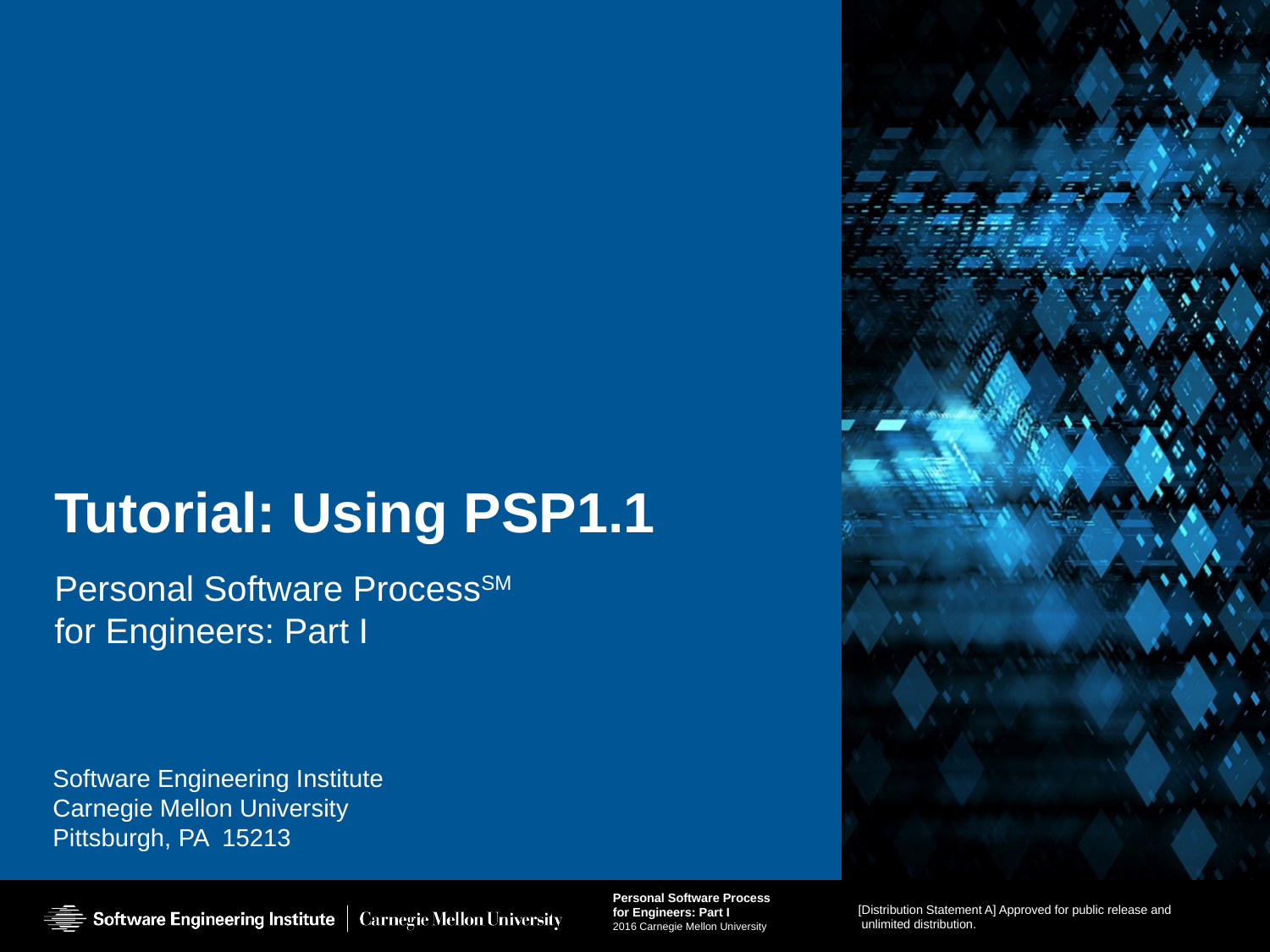

# Tutorial: Using PSP1.1
Personal Software ProcessSM
for Engineers: Part I